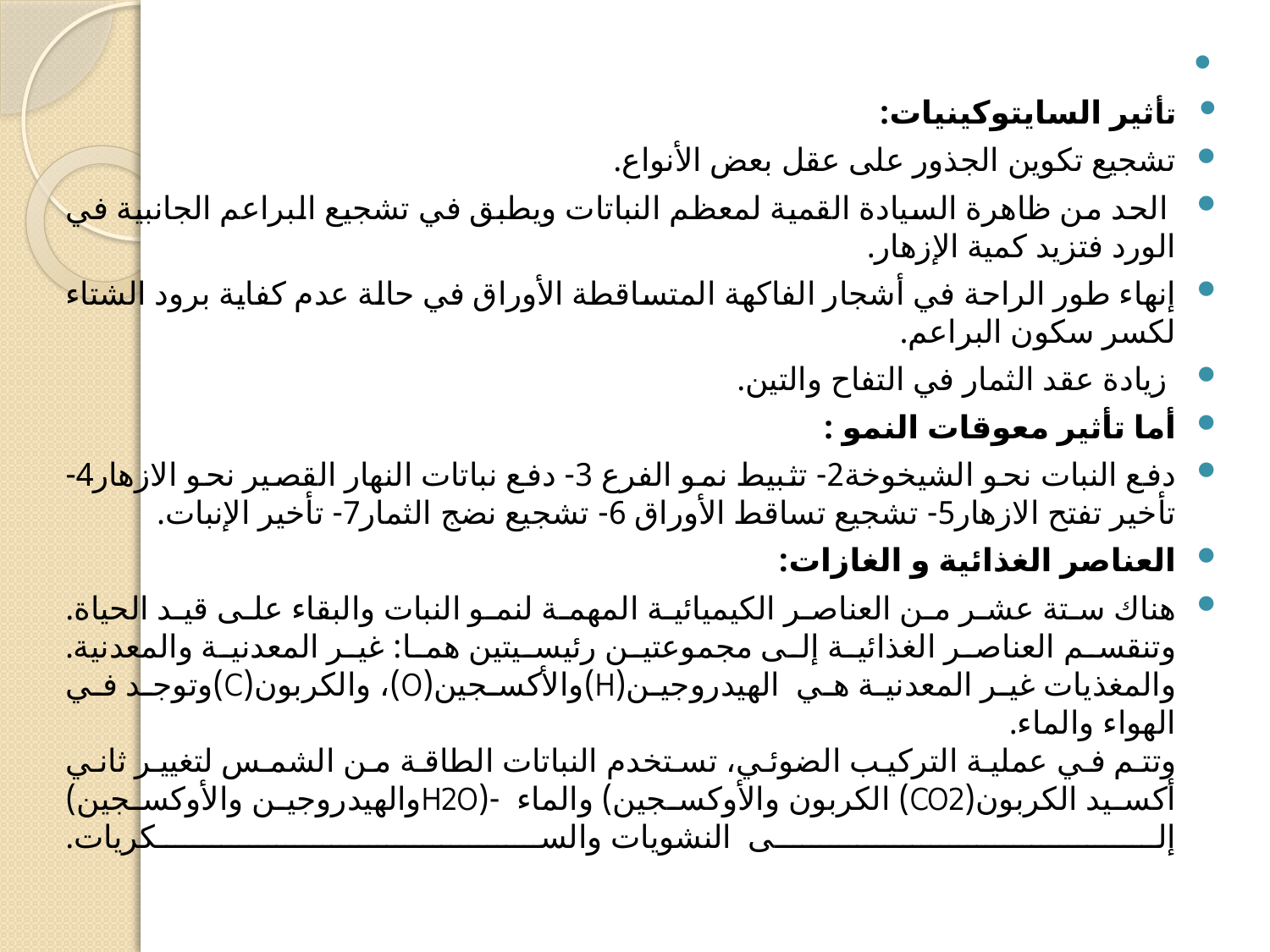

#

تأثير السايتوكينيات:
تشجيع تكوين الجذور على عقل بعض الأنواع.
 الحد من ظاهرة السيادة القمية لمعظم النباتات ويطبق في تشجيع البراعم الجانبية في الورد فتزيد كمية الإزهار.
إنهاء طور الراحة في أشجار الفاكهة المتساقطة الأوراق في حالة عدم كفاية برود الشتاء لكسر سكون البراعم.
 زيادة عقد الثمار في التفاح والتين.
أما تأثير معوقات النمو :
دفع النبات نحو الشيخوخة2- تثبيط نمو الفرع 3- دفع نباتات النهار القصير نحو الازهار4- تأخير تفتح الازهار5- تشجيع تساقط الأوراق 6- تشجيع نضج الثمار7- تأخير الإنبات.
العناصر الغذائية و الغازات:
هناك ستة عشر من العناصر الكيميائية المهمة لنمو النبات والبقاء على قيد الحياة. وتنقسم العناصر الغذائية إلى مجموعتين رئيسيتين هما: غير المعدنية والمعدنية.
والمغذيات غير المعدنية هي  الهيدروجين(H)والأكسجين(O)، والكربون(C)وتوجد في الهواء والماء.
وتتم في عملية التركيب الضوئي، تستخدم النباتات الطاقة من الشمس لتغيير ثاني أكسيد الكربون(CO2) الكربون والأوكسجين) والماء  -(H2Oوالهيدروجين والأوكسجين) إلى  النشويات والسكريات.